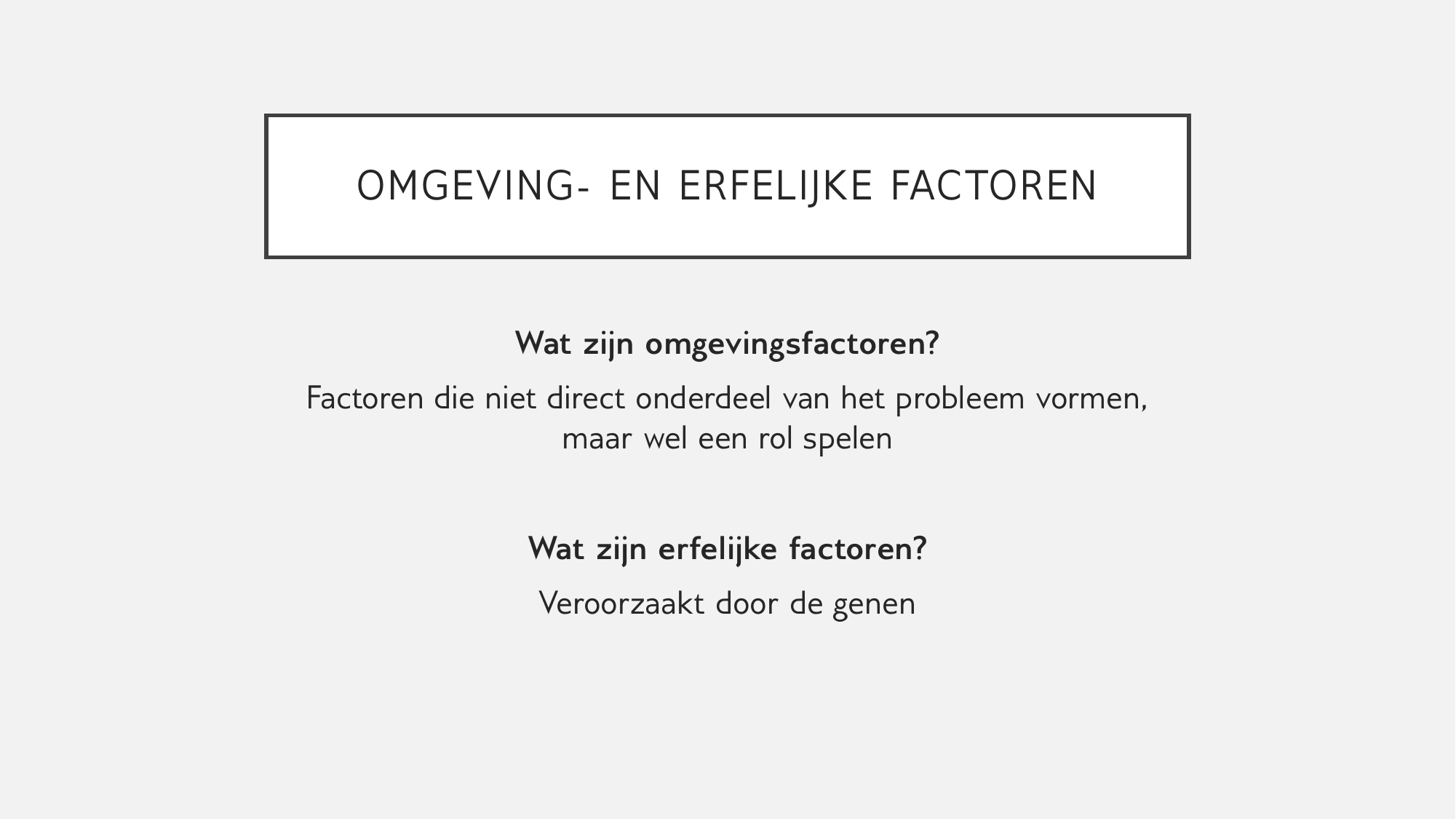

# Omgeving- en erfelijke factoren
Wat zijn omgevingsfactoren?
Factoren die niet direct onderdeel van het probleem vormen, maar wel een rol spelen

Wat zijn erfelijke factoren?
Veroorzaakt door de genen